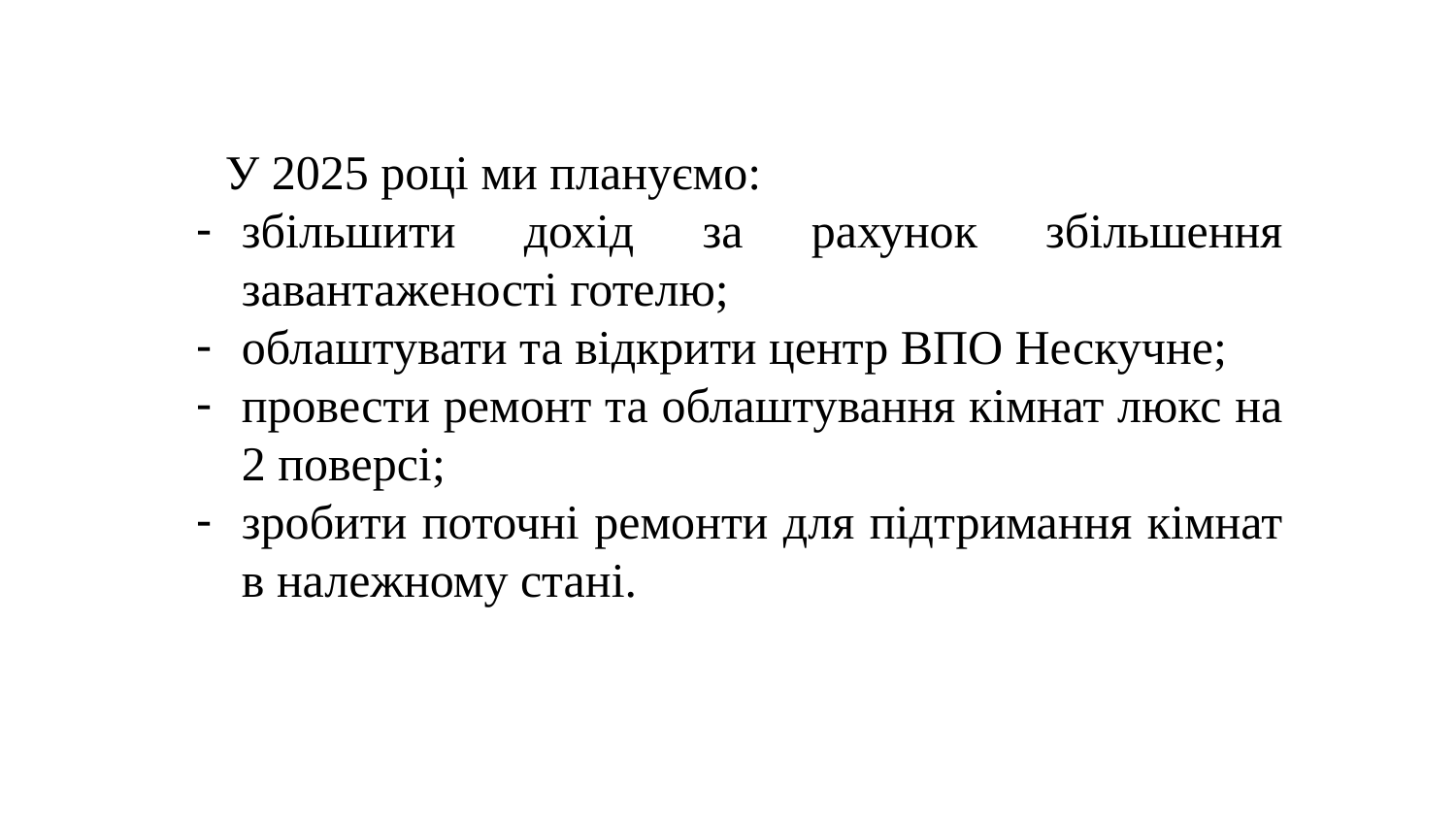

У 2025 році ми плануємо:
збільшити дохід за рахунок збільшення завантаженості готелю;
облаштувати та відкрити центр ВПО Нескучне;
провести ремонт та облаштування кімнат люкс на 2 поверсі;
зробити поточні ремонти для підтримання кімнат в належному стані.